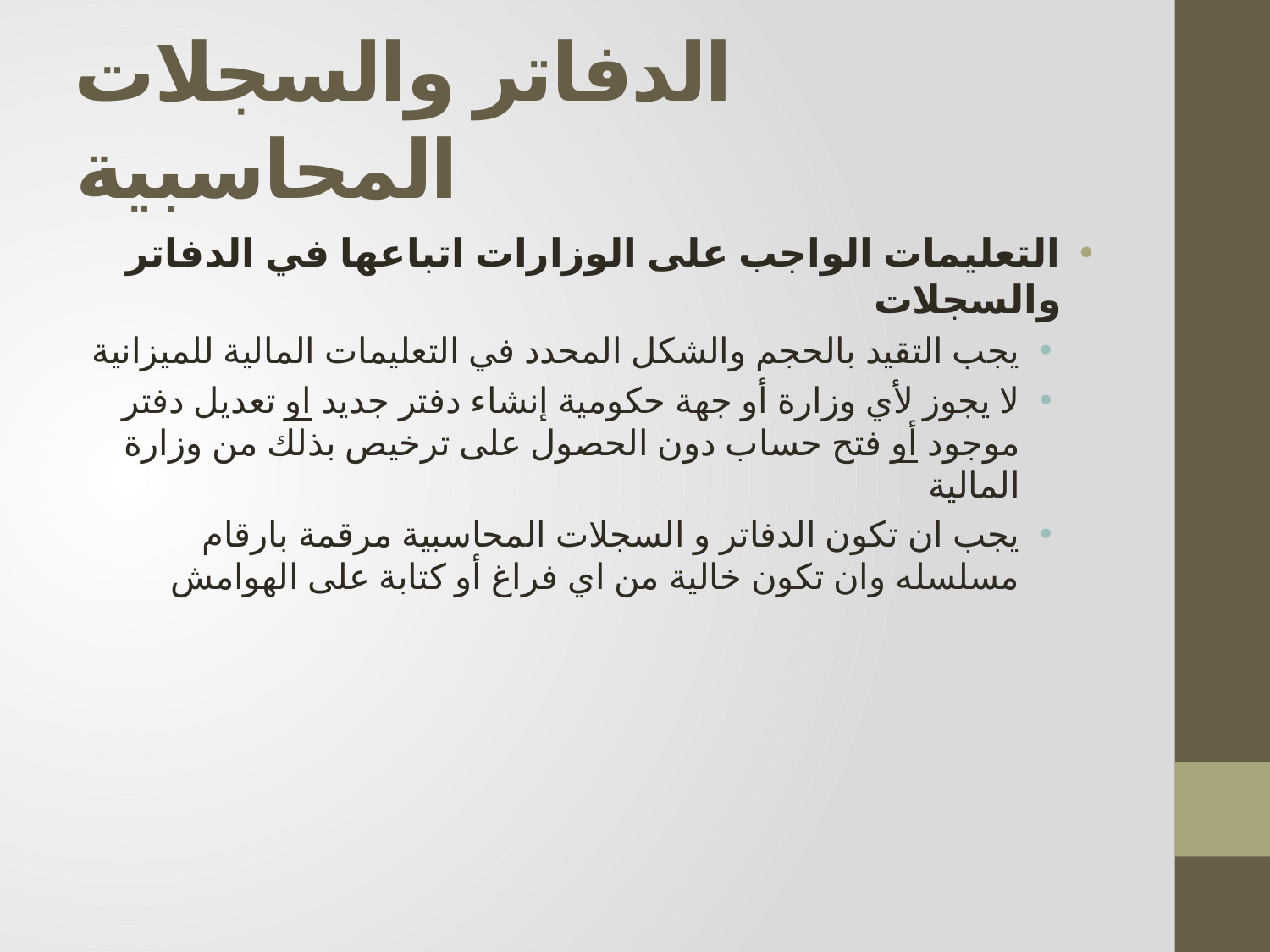

# الدفاتر والسجلات المحاسبية
التعليمات الواجب على الوزارات اتباعها في الدفاتر والسجلات
يجب التقيد بالحجم والشكل المحدد في التعليمات المالية للميزانية
لا يجوز لأي وزارة أو جهة حكومية إنشاء دفتر جديد او تعديل دفتر موجود أو فتح حساب دون الحصول على ترخيص بذلك من وزارة المالية
يجب ان تكون الدفاتر و السجلات المحاسبية مرقمة بارقام مسلسله وان تكون خالية من اي فراغ أو كتابة على الهوامش